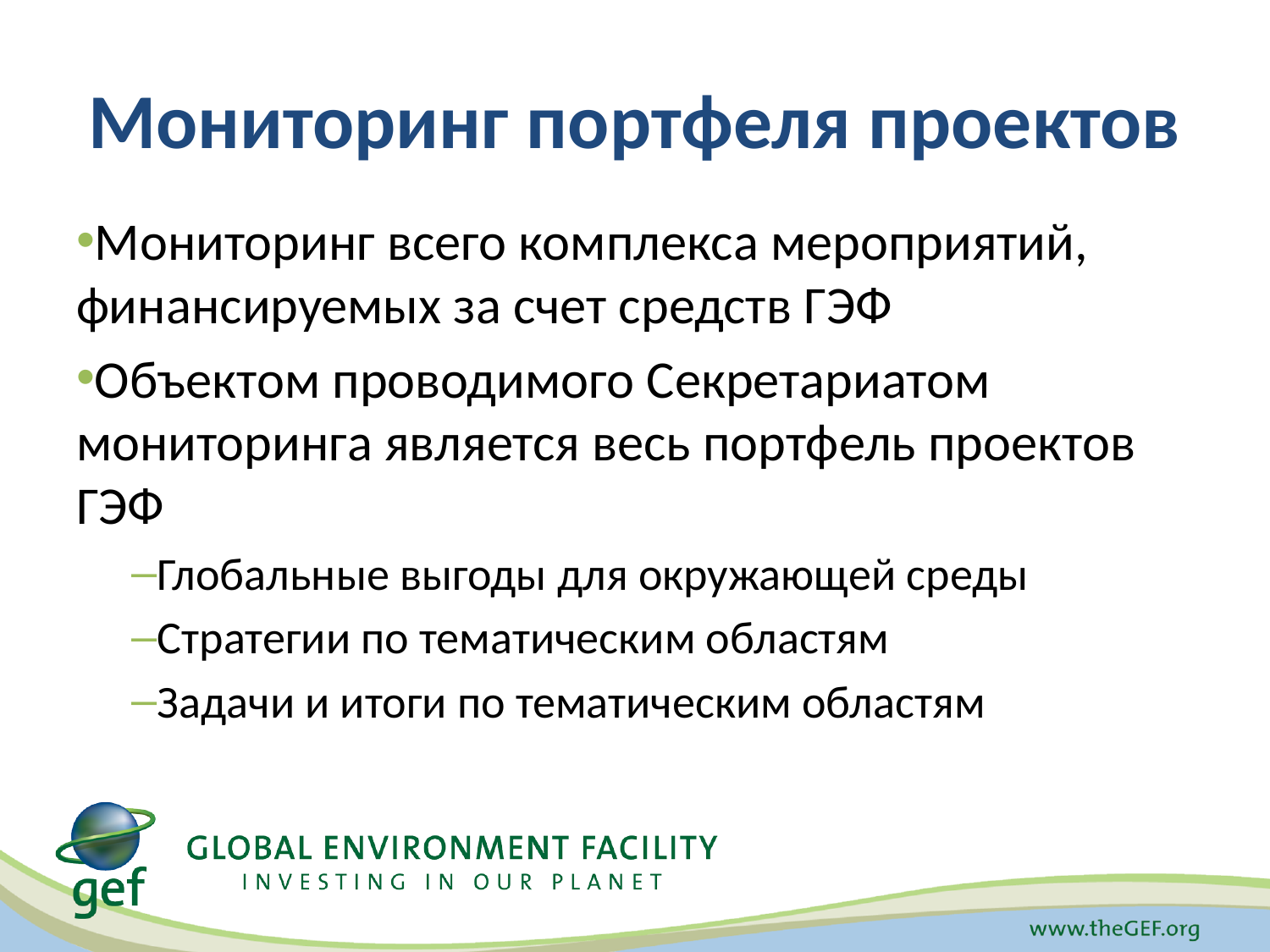

# Мониторинг портфеля проектов
Мониторинг всего комплекса мероприятий, финансируемых за счет средств ГЭФ
Объектом проводимого Секретариатом мониторинга является весь портфель проектов ГЭФ
Глобальные выгоды для окружающей среды
Стратегии по тематическим областям
Задачи и итоги по тематическим областям